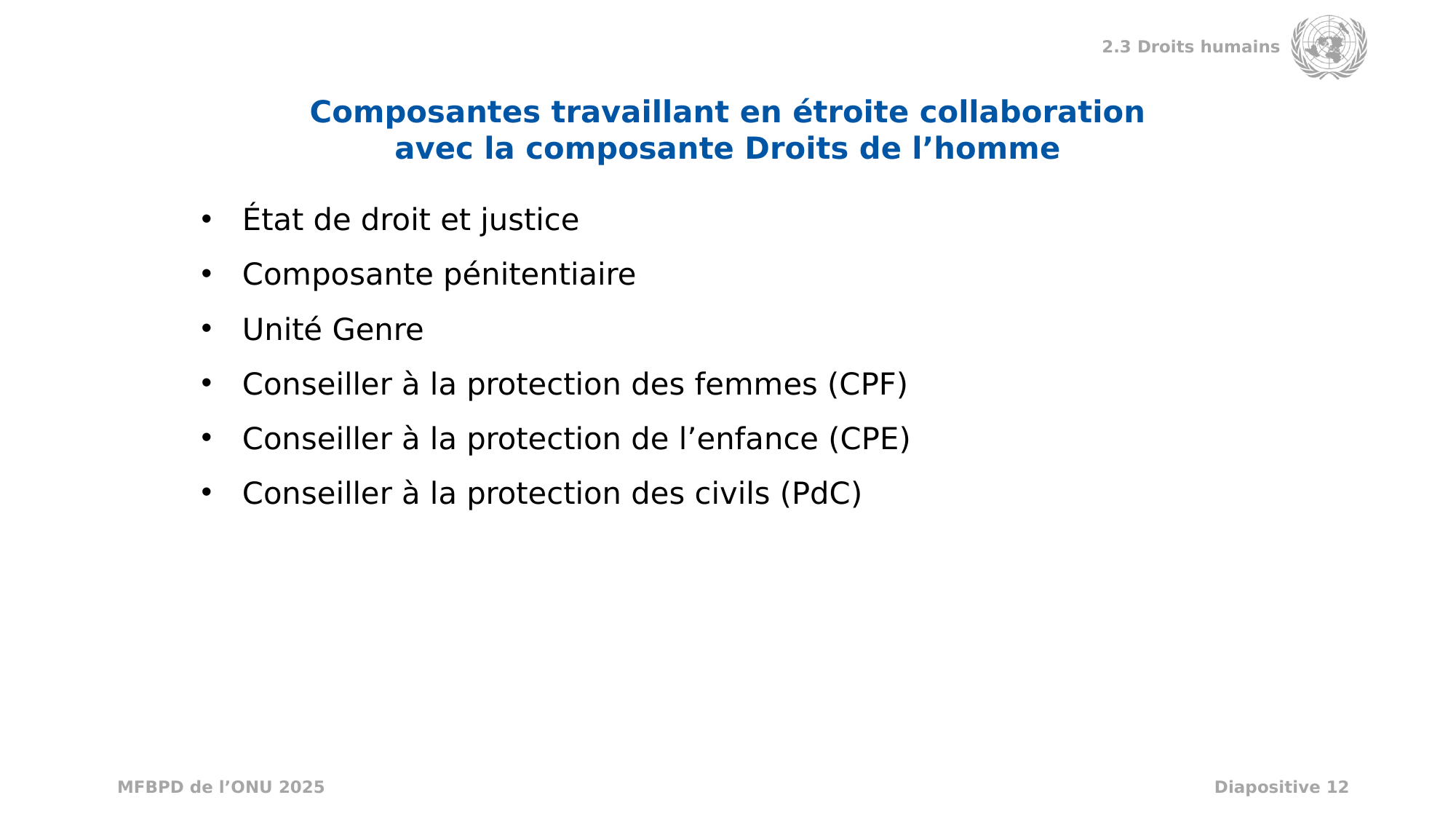

Composantes travaillant en étroite collaboration
avec la composante Droits de l’homme
État de droit et justice
Composante pénitentiaire
Unité Genre
Conseiller à la protection des femmes (CPF)
Conseiller à la protection de l’enfance (CPE)
Conseiller à la protection des civils (PdC)